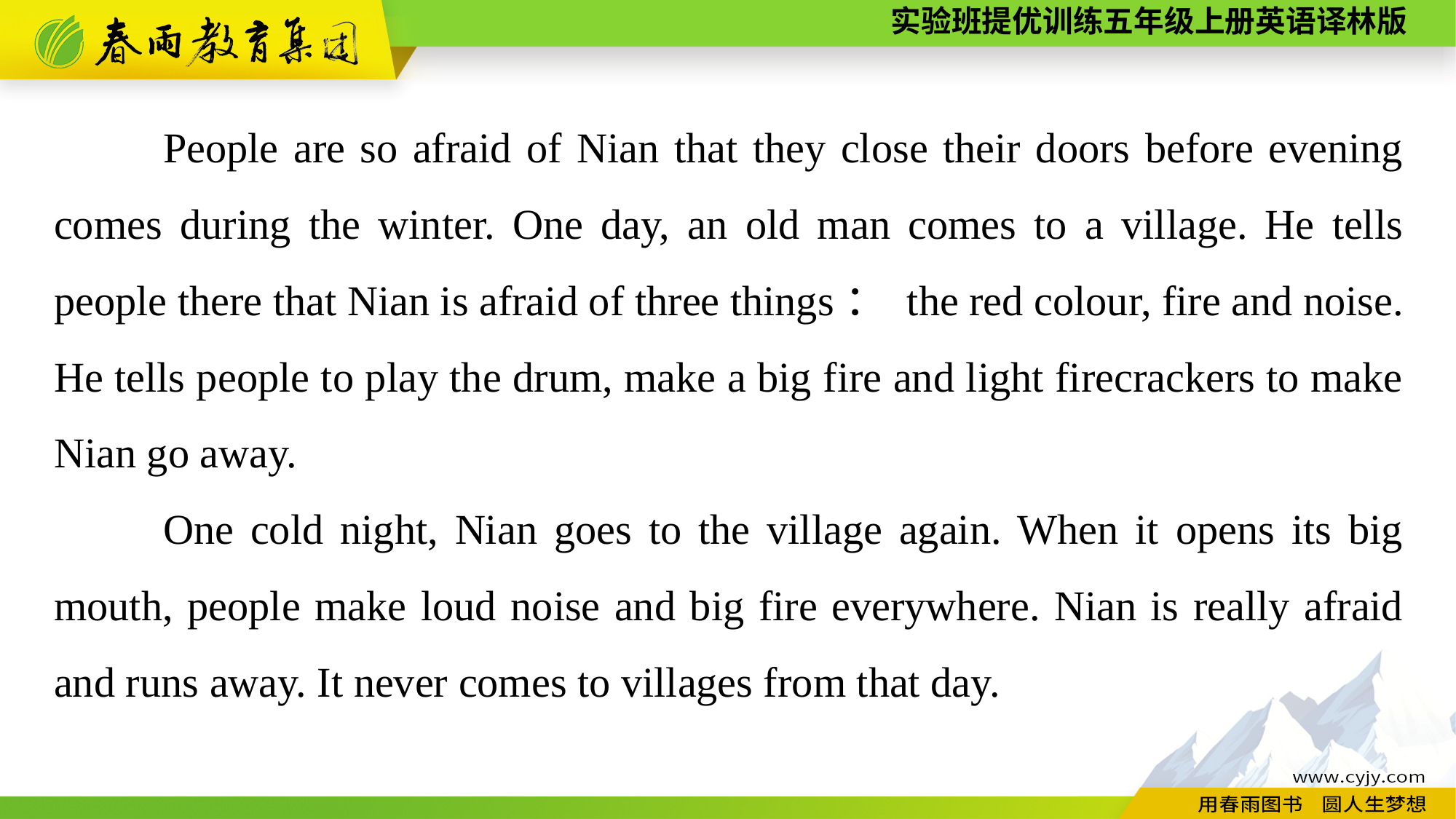

People are so afraid of Nian that they close their doors before evening comes during the winter. One day, an old man comes to a village. He tells people there that Nian is afraid of three things： the red colour, fire and noise. He tells people to play the drum, make a big fire and light firecrackers to make Nian go away.
	One cold night, Nian goes to the village again. When it opens its big mouth, people make loud noise and big fire everywhere. Nian is really afraid and runs away. It never comes to villages from that day.